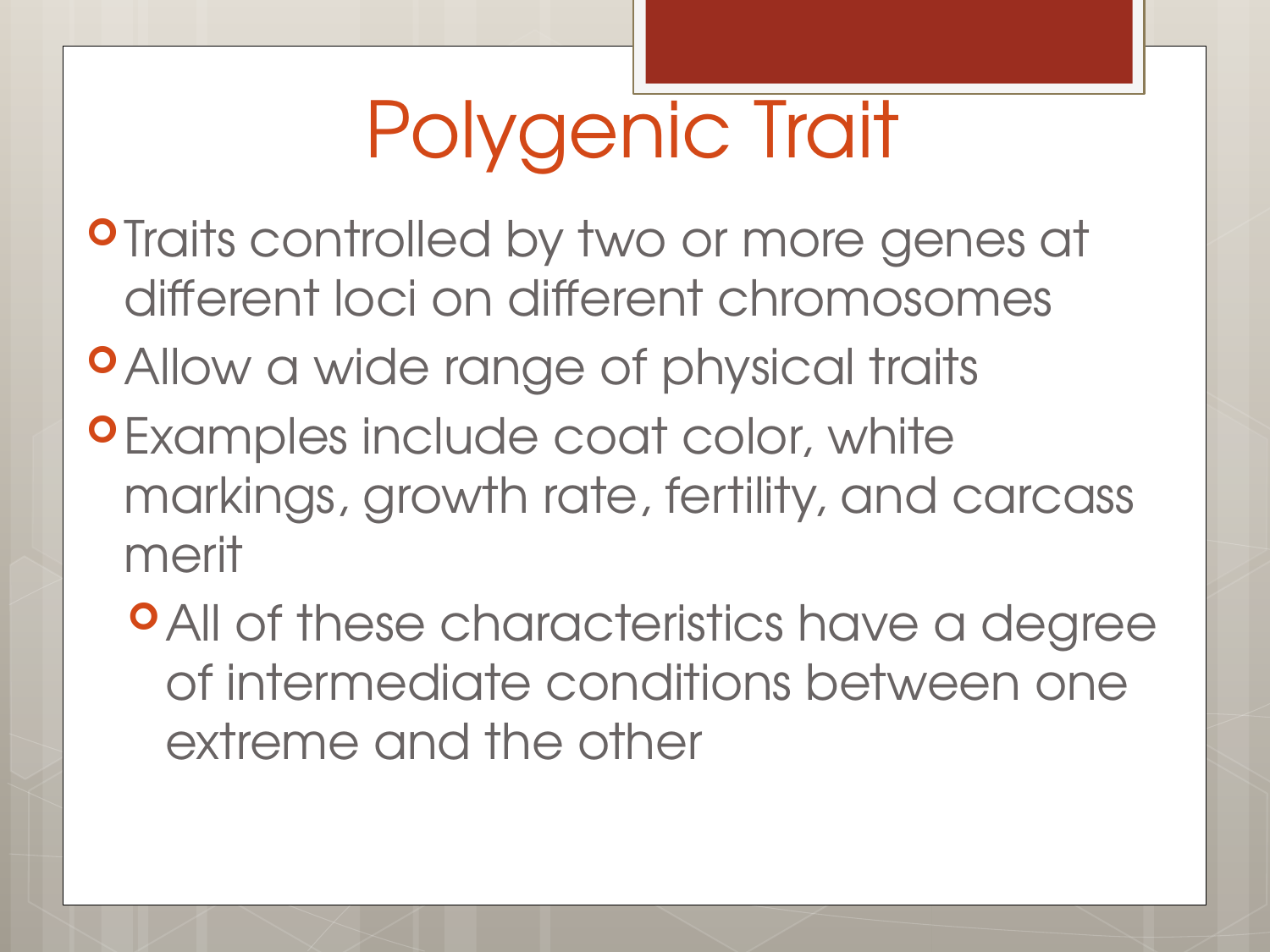

# Polygenic Trait
Traits controlled by two or more genes at different loci on different chromosomes
Allow a wide range of physical traits
Examples include coat color, white markings, growth rate, fertility, and carcass merit
All of these characteristics have a degree of intermediate conditions between one extreme and the other